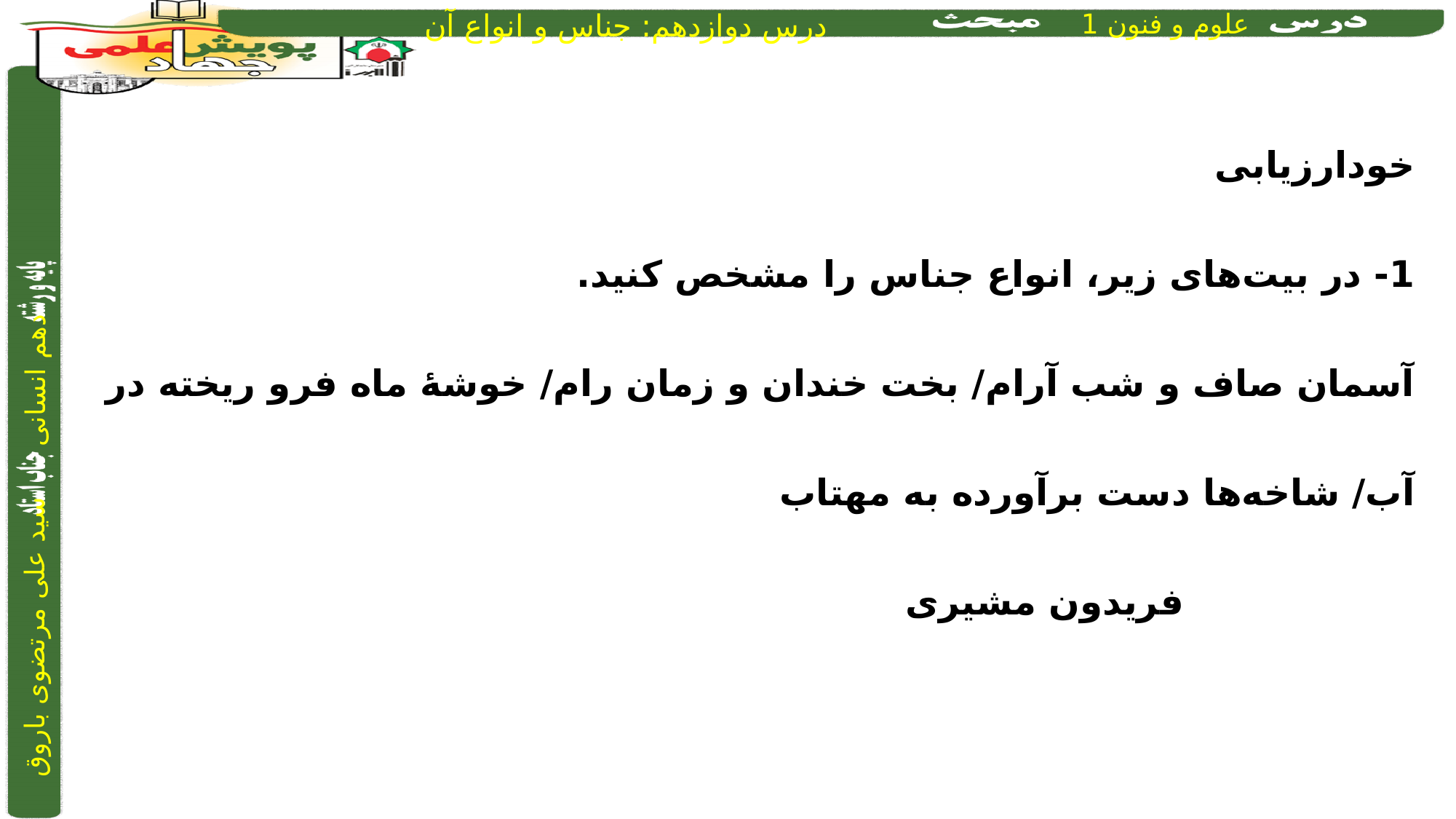

خودارزیابی
1- در بیت‌های زیر، انواع جناس را مشخص کنید.
آسمان صاف و شب آرام/ بخت خندان و زمان رام/ خوشۀ ماه فرو ریخته در آب/ شاخه‌ها دست برآورده به مهتاب 										 فریدون مشیری